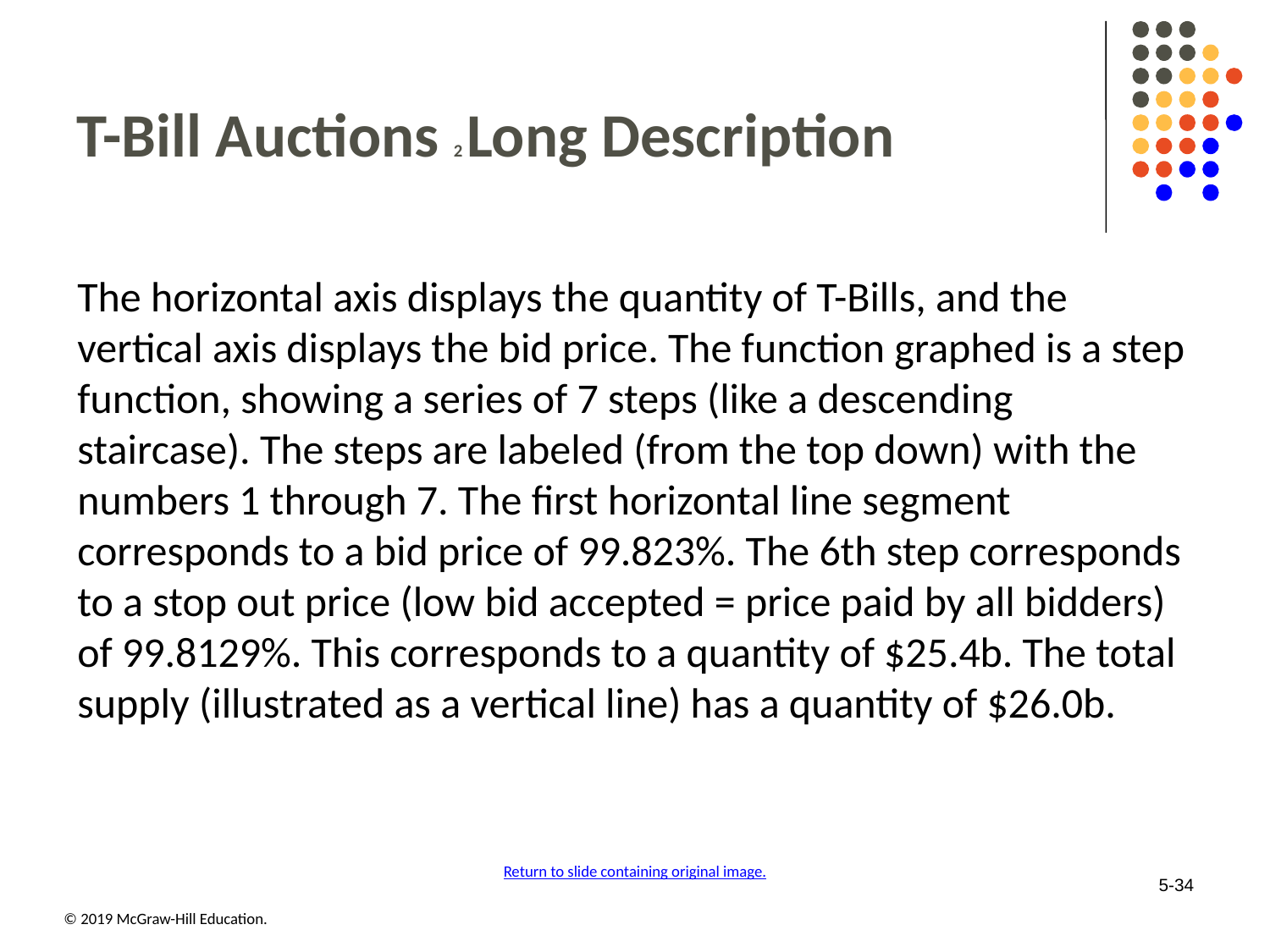

# T-Bill Auctions 2 Long Description
The horizontal axis displays the quantity of T-Bills, and the vertical axis displays the bid price. The function graphed is a step function, showing a series of 7 steps (like a descending staircase). The steps are labeled (from the top down) with the numbers 1 through 7. The first horizontal line segment corresponds to a bid price of 99.823%. The 6th step corresponds to a stop out price (low bid accepted = price paid by all bidders) of 99.8129%. This corresponds to a quantity of $25.4b. The total supply (illustrated as a vertical line) has a quantity of $26.0b.
Return to slide containing original image.
5-34